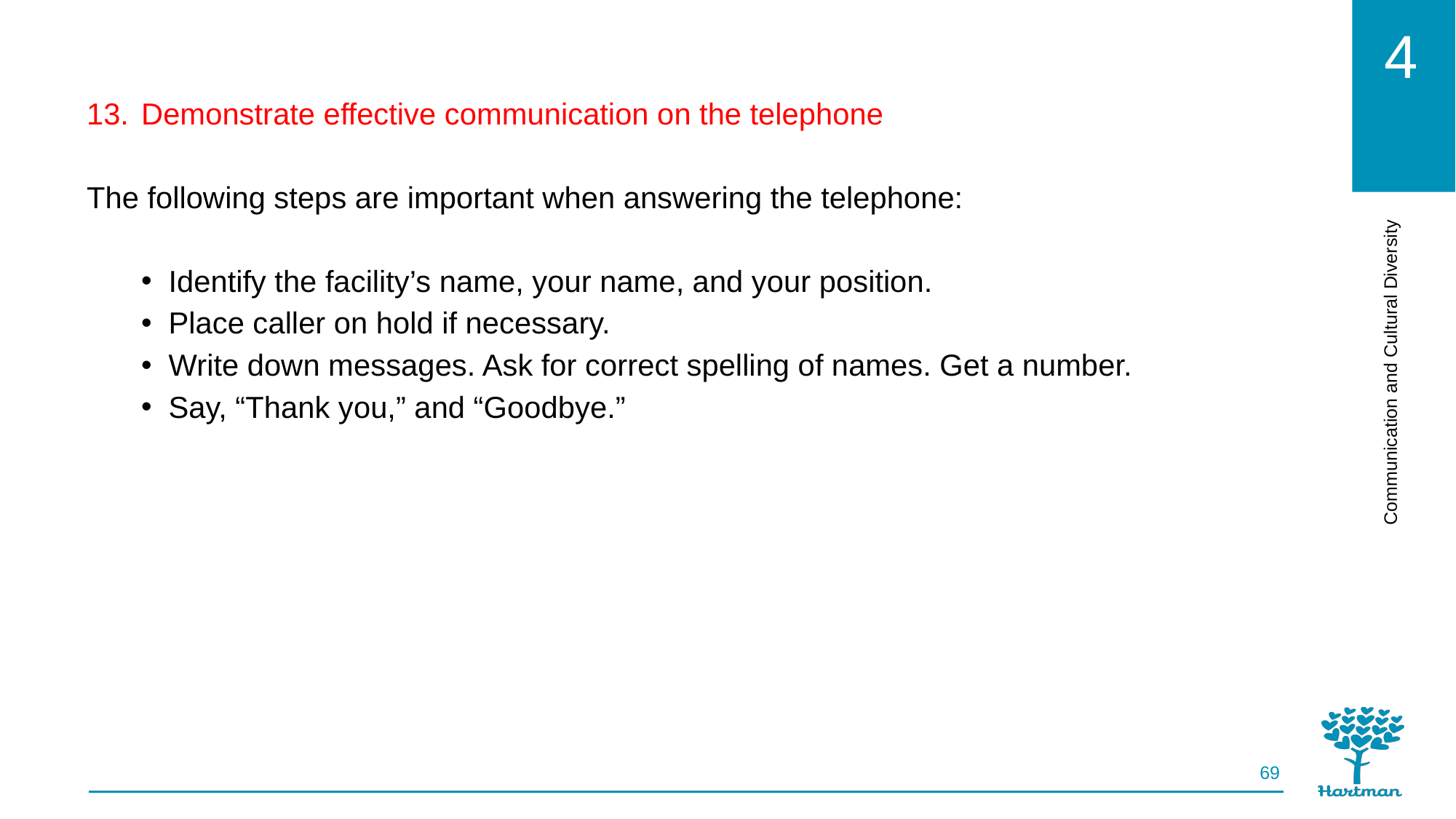

Demonstrate effective communication on the telephone

The following steps are important when answering the telephone:

Identify the facility’s name, your name, and your position.
Place caller on hold if necessary.
Write down messages. Ask for correct spelling of names. Get a number.
Say, “Thank you,” and “Goodbye.”

69